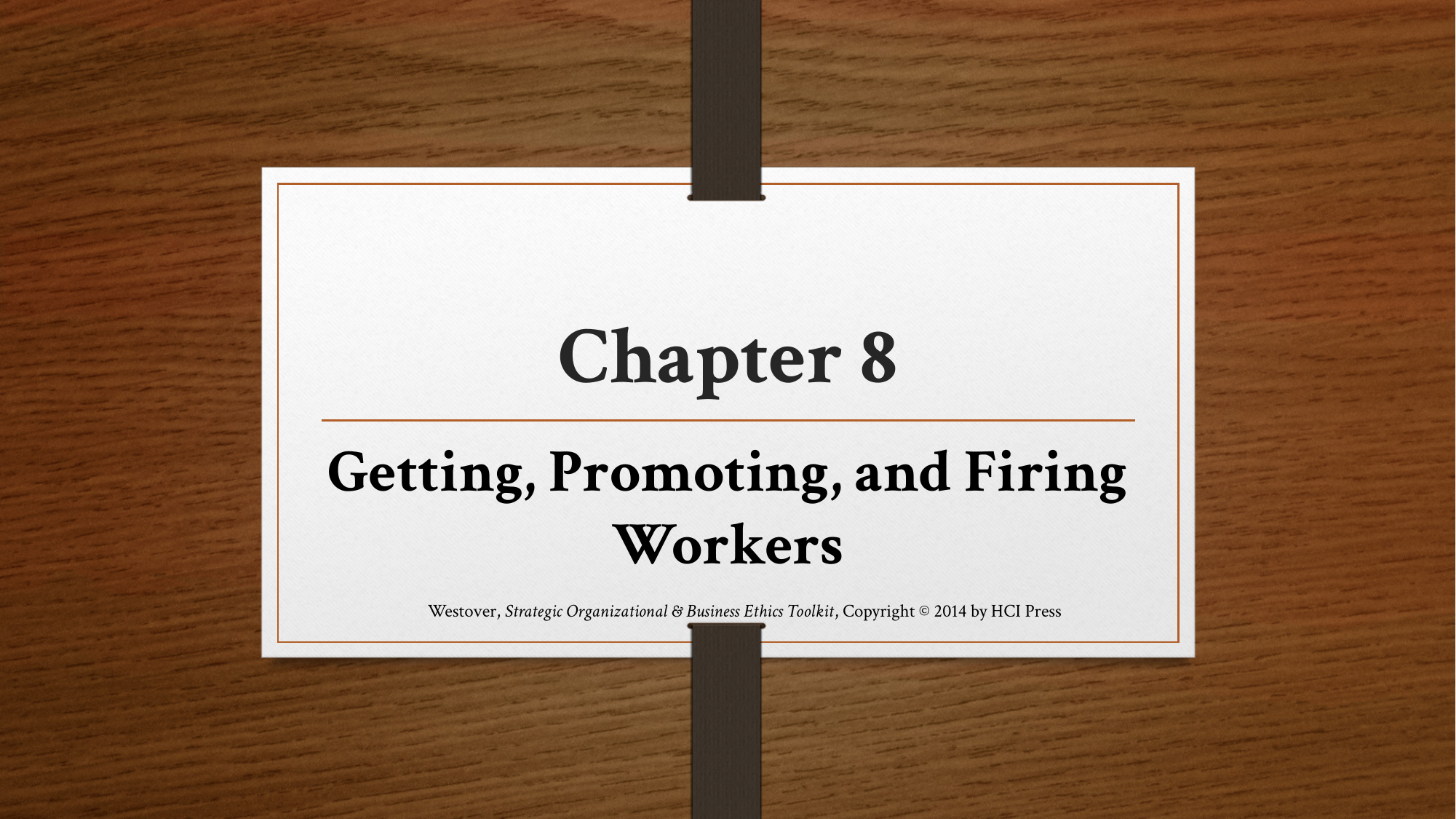

# Chapter 8
Getting, Promoting, and Firing Workers
Westover, Strategic Organizational & Business Ethics Toolkit, Copyright © 2014 by HCI Press